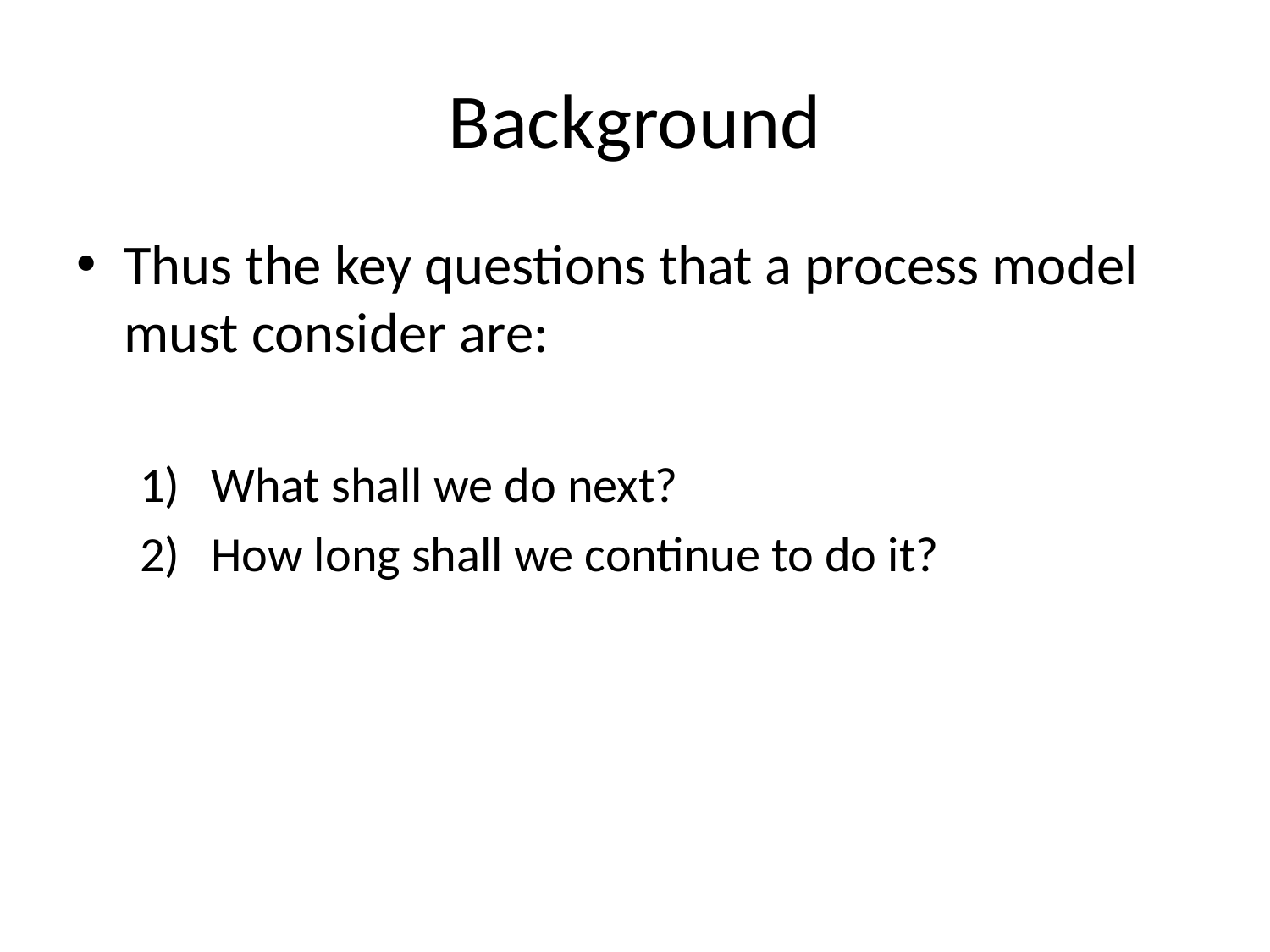

# Background
Thus the key questions that a process model must consider are:

What shall we do next?
How long shall we continue to do it?